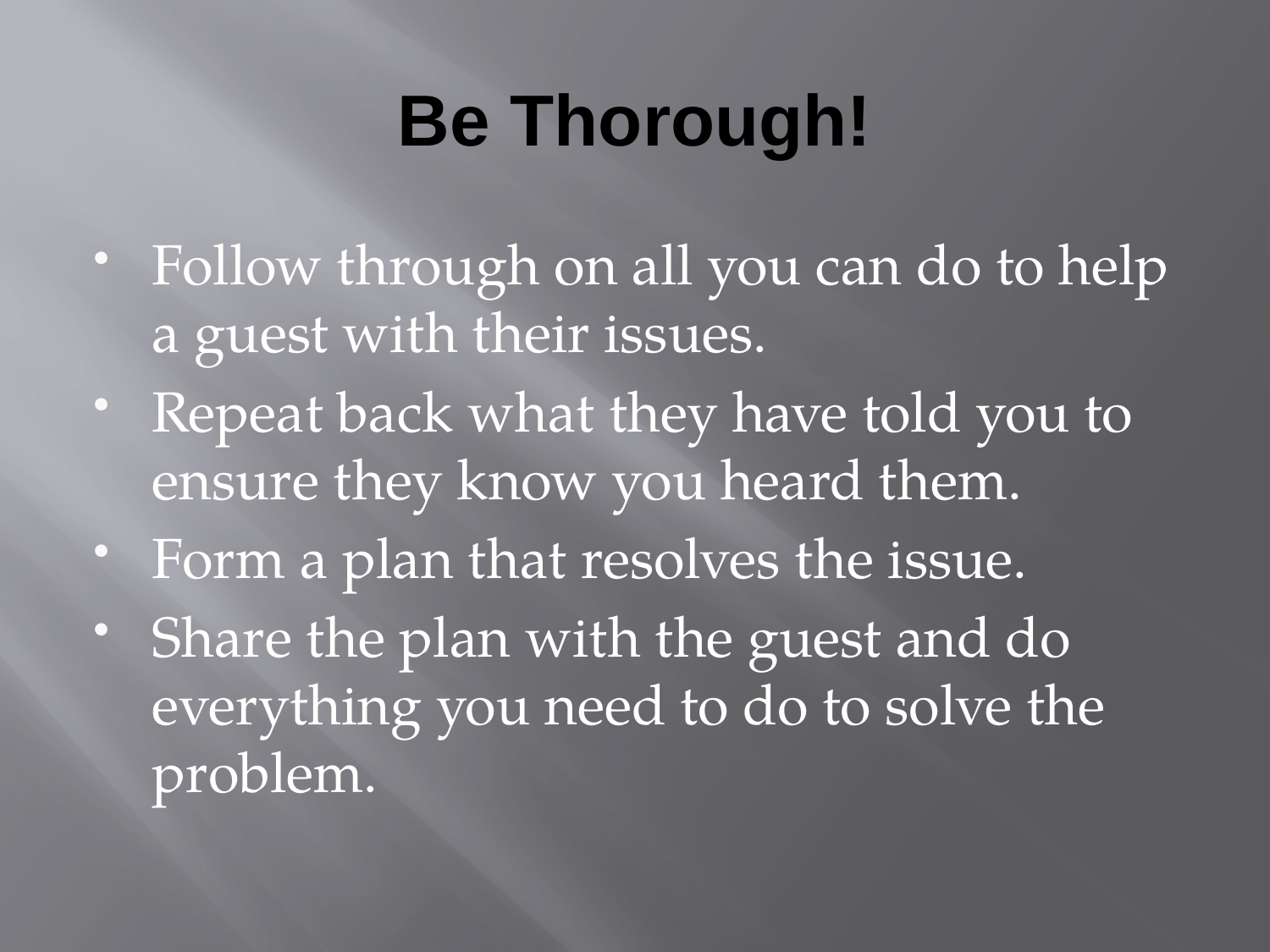

# Be Thorough!
Follow through on all you can do to help a guest with their issues.
Repeat back what they have told you to ensure they know you heard them.
Form a plan that resolves the issue.
Share the plan with the guest and do everything you need to do to solve the problem.